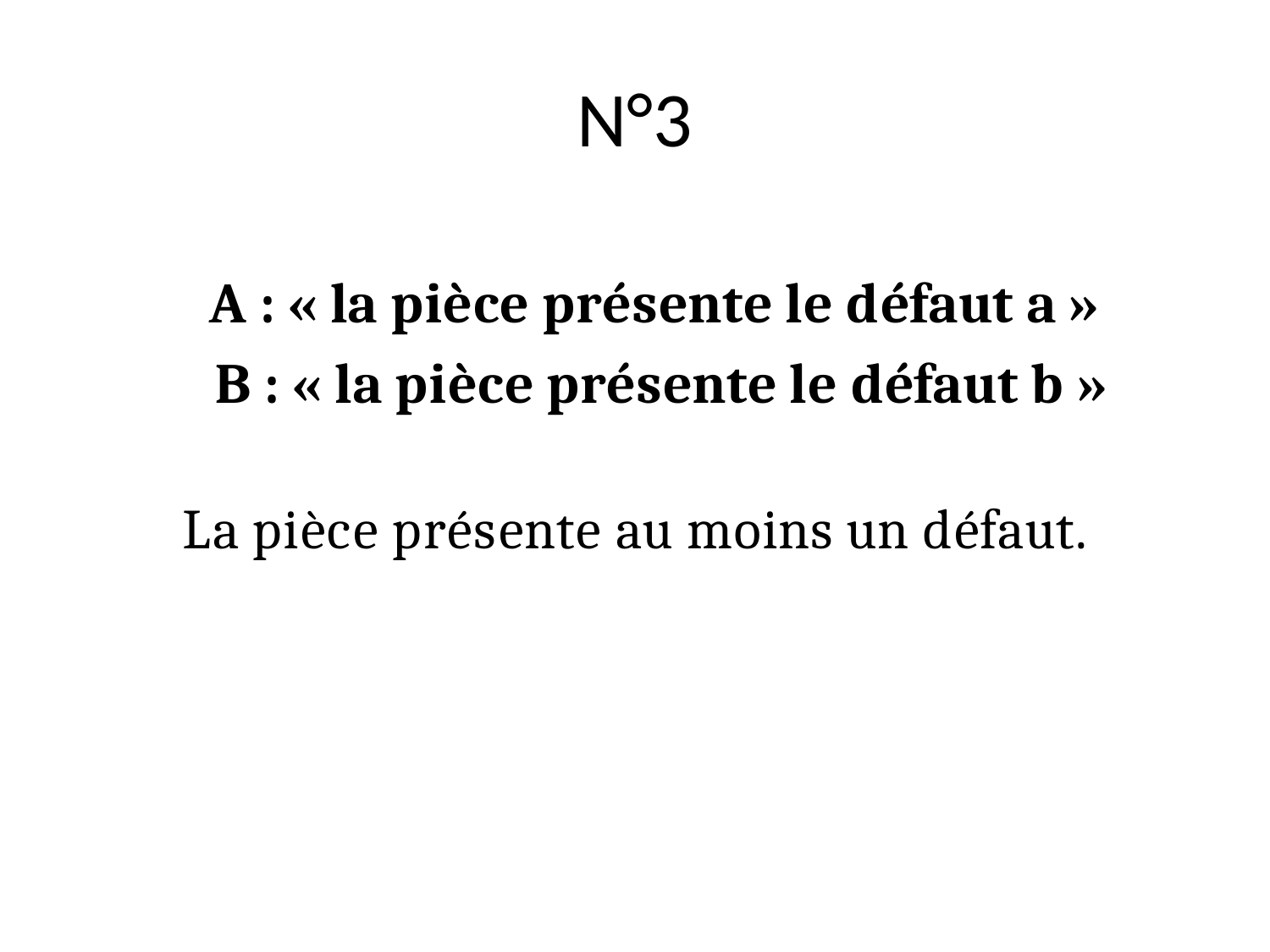

# N°3

A : « la pièce présente le défaut a »
 B : « la pièce présente le défaut b »

La pièce présente au moins un défaut.